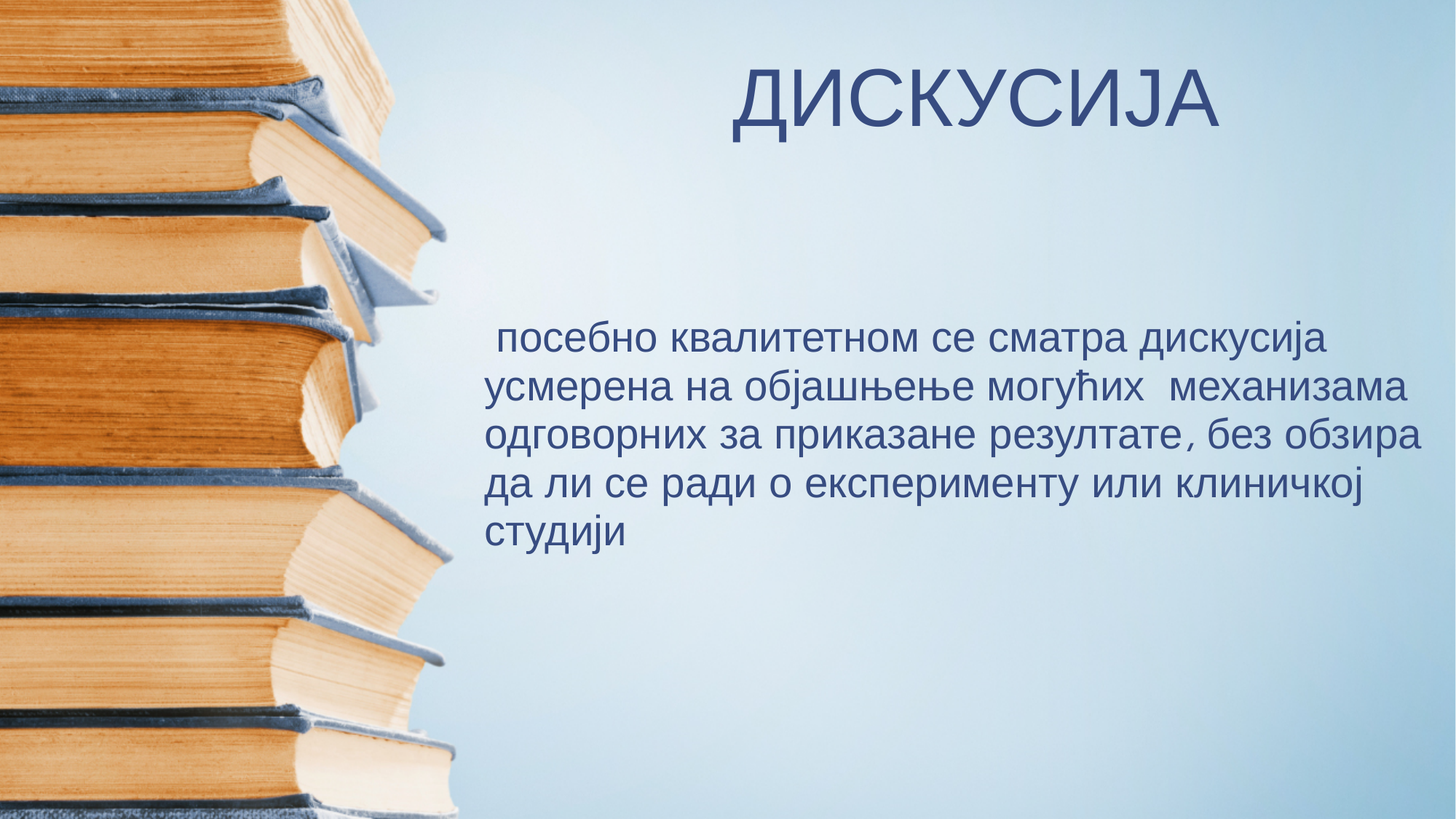

# ДИСКУСИЈА
 посебно квалитетном се сматра дискусија усмерена на објашњење могућих  механизама одговорних за приказане резултате, без обзира да ли се ради о експерименту или клиничкој студији